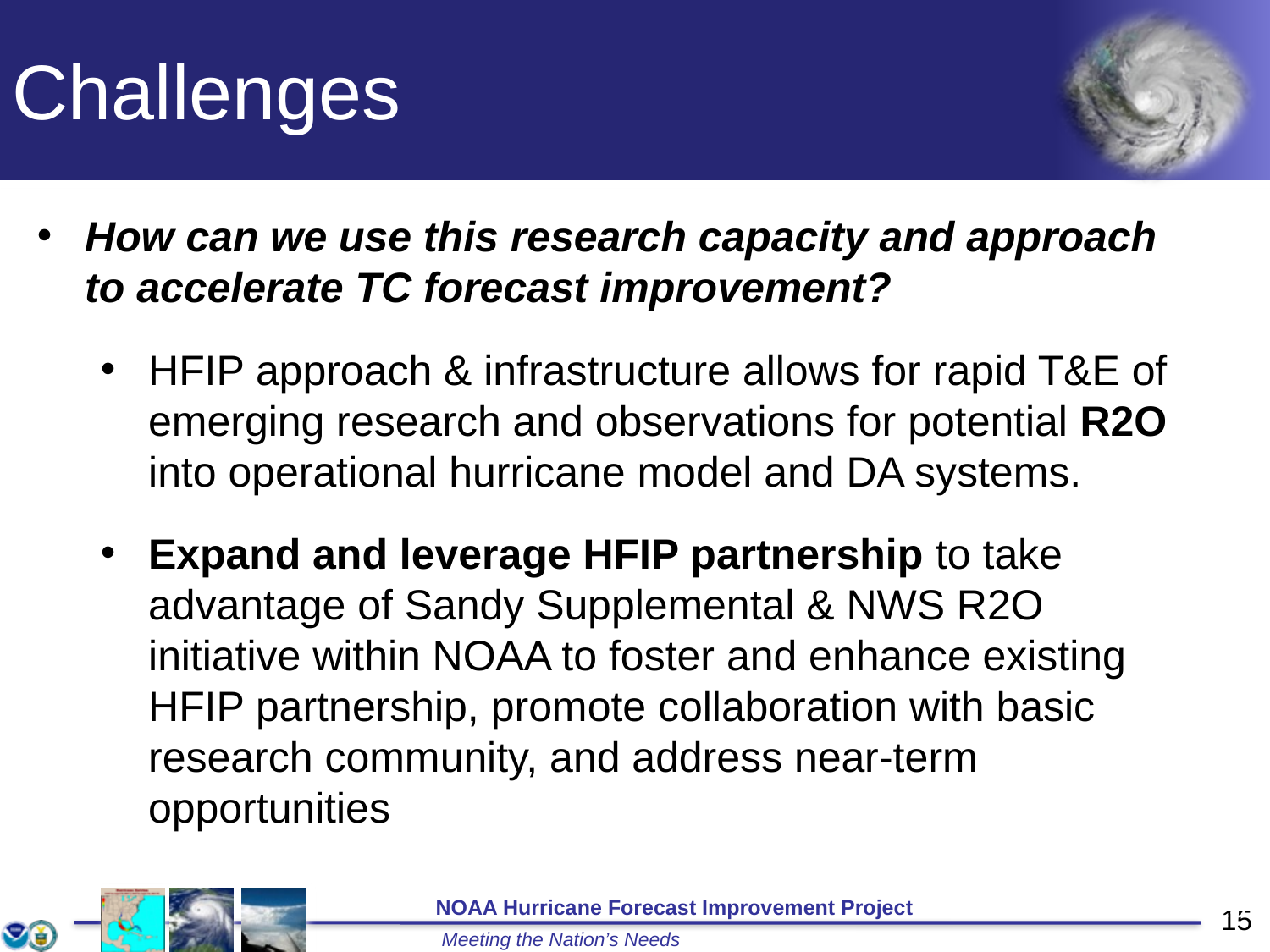

Challenges
How can we use this research capacity and approach to accelerate TC forecast improvement?
HFIP approach & infrastructure allows for rapid T&E of emerging research and observations for potential R2O into operational hurricane model and DA systems.
Expand and leverage HFIP partnership to take advantage of Sandy Supplemental & NWS R2O initiative within NOAA to foster and enhance existing HFIP partnership, promote collaboration with basic research community, and address near-term opportunities
15